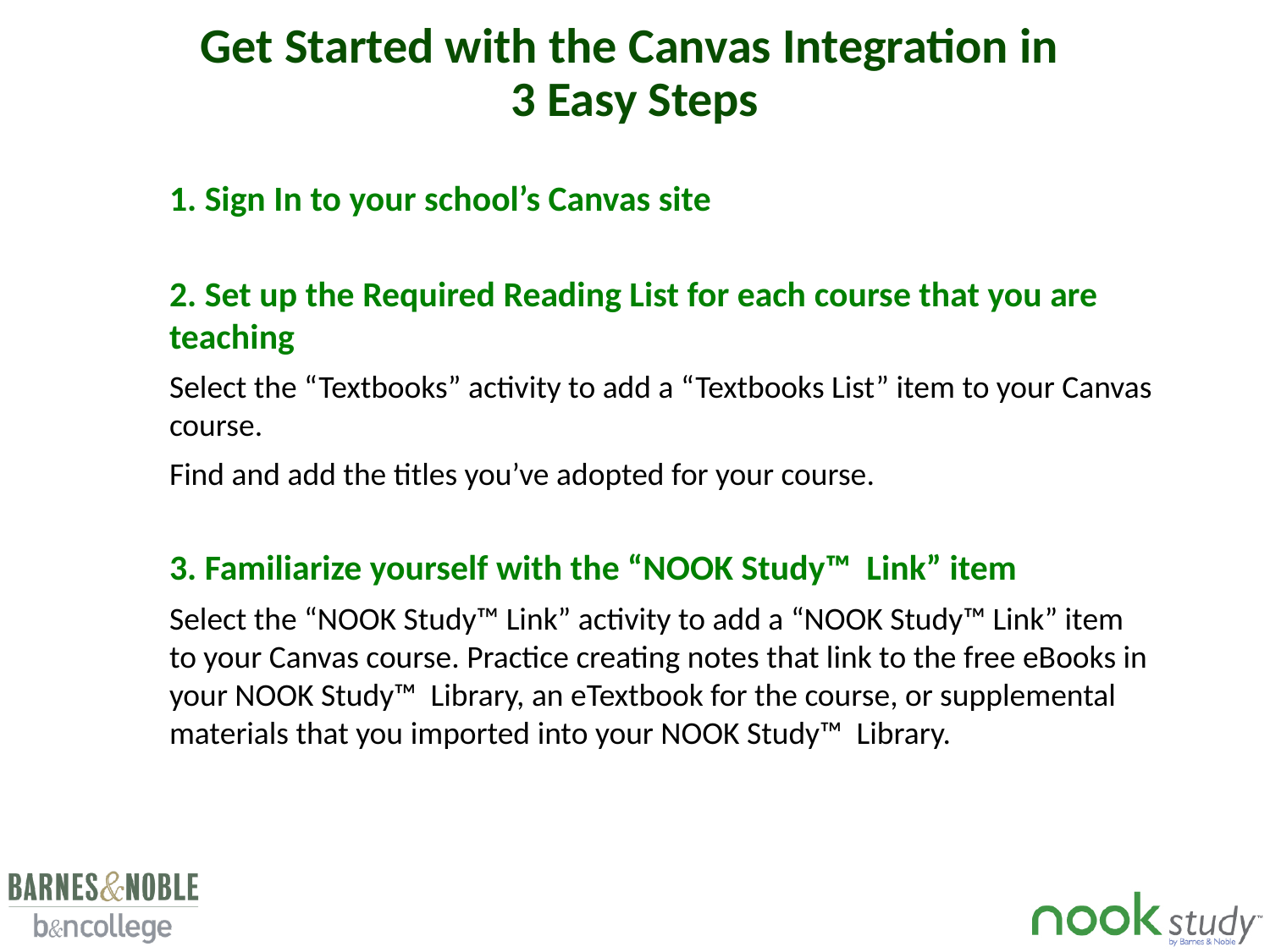

Get Started with the Canvas Integration in
3 Easy Steps
 Sign In to your school’s Canvas site

2. Set up the Required Reading List for each course that you are teaching
Select the “Textbooks” activity to add a “Textbooks List” item to your Canvas course.
Find and add the titles you’ve adopted for your course.

3. Familiarize yourself with the “NOOK Study™  Link” item
Select the “NOOK Study™ Link” activity to add a “NOOK Study™ Link” item to your Canvas course. Practice creating notes that link to the free eBooks in your NOOK Study™  Library, an eTextbook for the course, or supplemental materials that you imported into your NOOK Study™  Library.